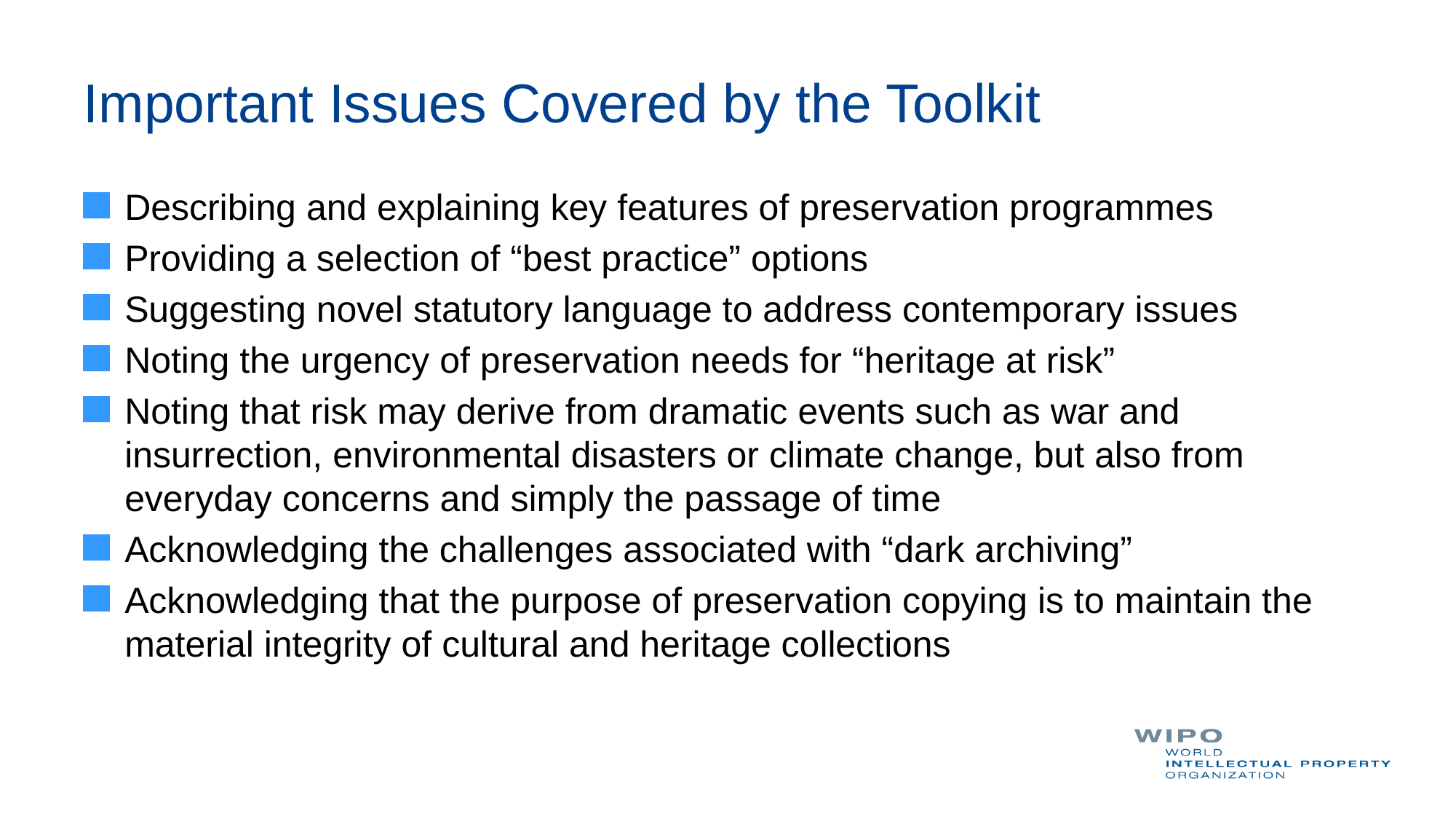

# Important Issues Covered by the Toolkit

Describing and explaining key features of preservation programmes
Providing a selection of “best practice” options
Suggesting novel statutory language to address contemporary issues
Noting the urgency of preservation needs for “heritage at risk”
Noting that risk may derive from dramatic events such as war and insurrection, environmental disasters or climate change, but also from everyday concerns and simply the passage of time
Acknowledging the challenges associated with “dark archiving”
Acknowledging that the purpose of preservation copying is to maintain the material integrity of cultural and heritage collections